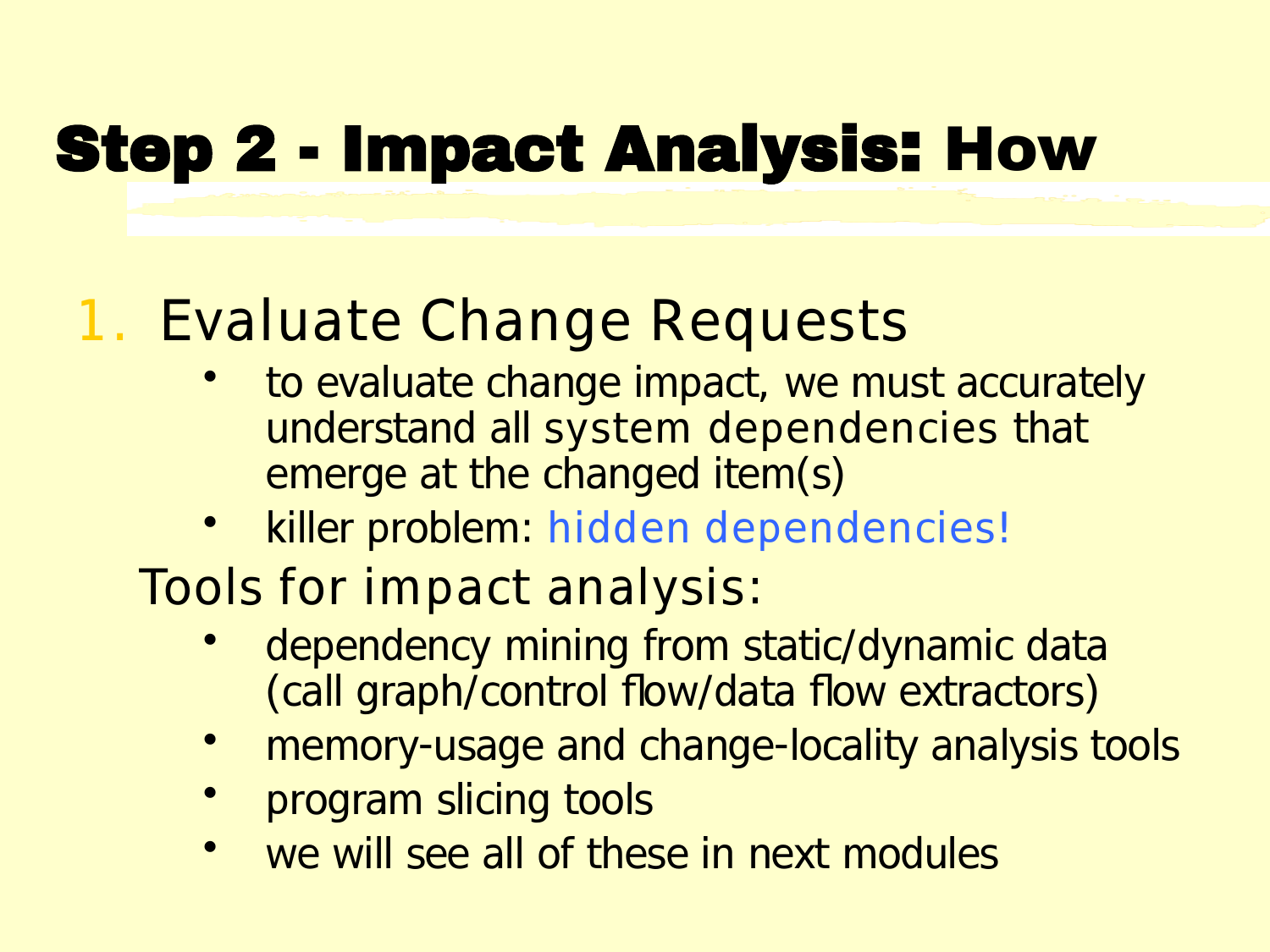

# Step 2 - Impact Analysis: How
Evaluate Change Requests
to evaluate change impact, we must accurately understand all system dependencies that emerge at the changed item(s)
killer problem: hidden dependencies!
Tools for impact analysis:
dependency mining from static/dynamic data
(call graph/control flow/data flow extractors)
memory-usage and change-locality analysis tools
program slicing tools
we will see all of these in next modules